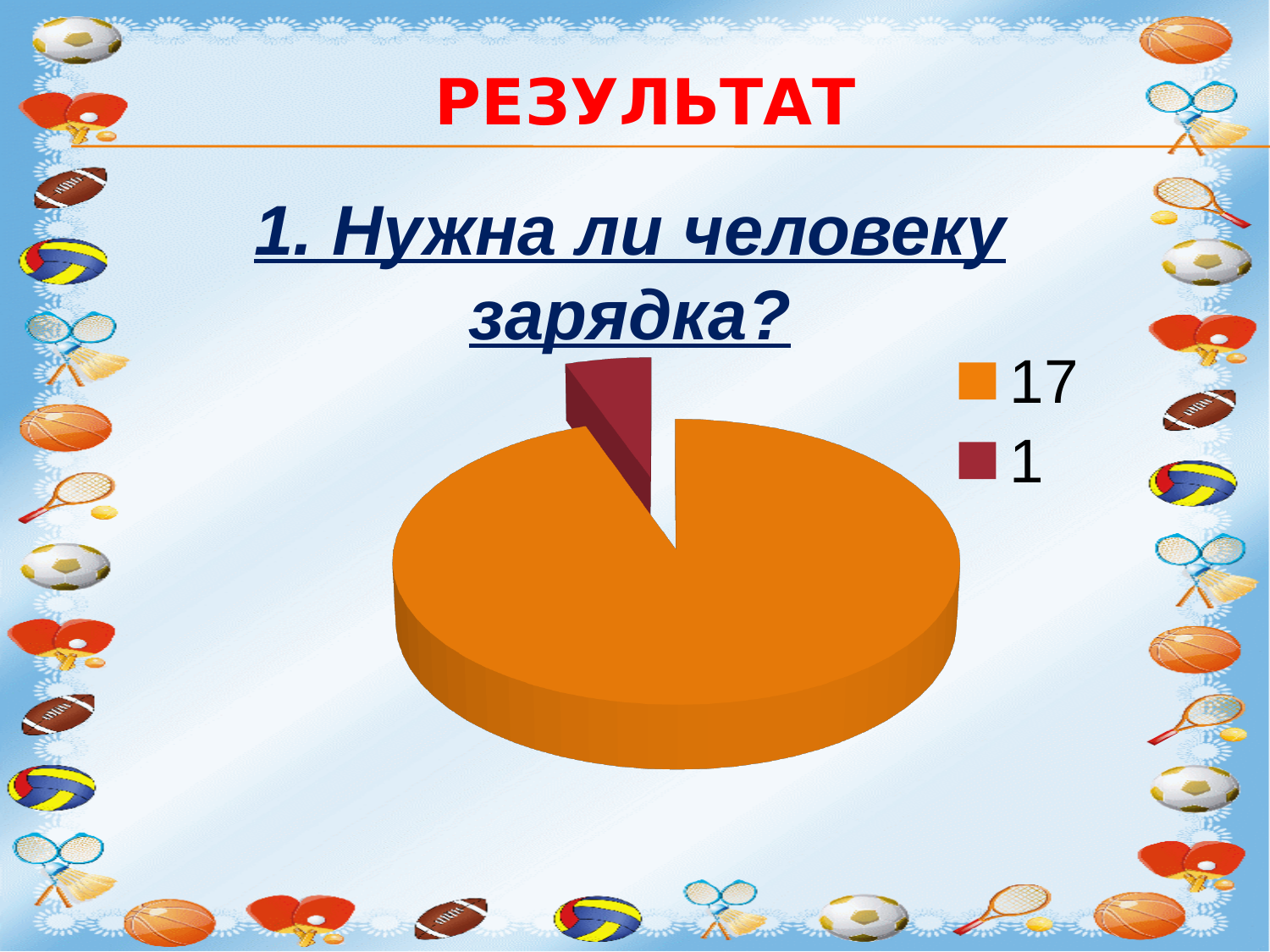

# Результат
1. Нужна ли человеку зарядка?

[unsupported chart]